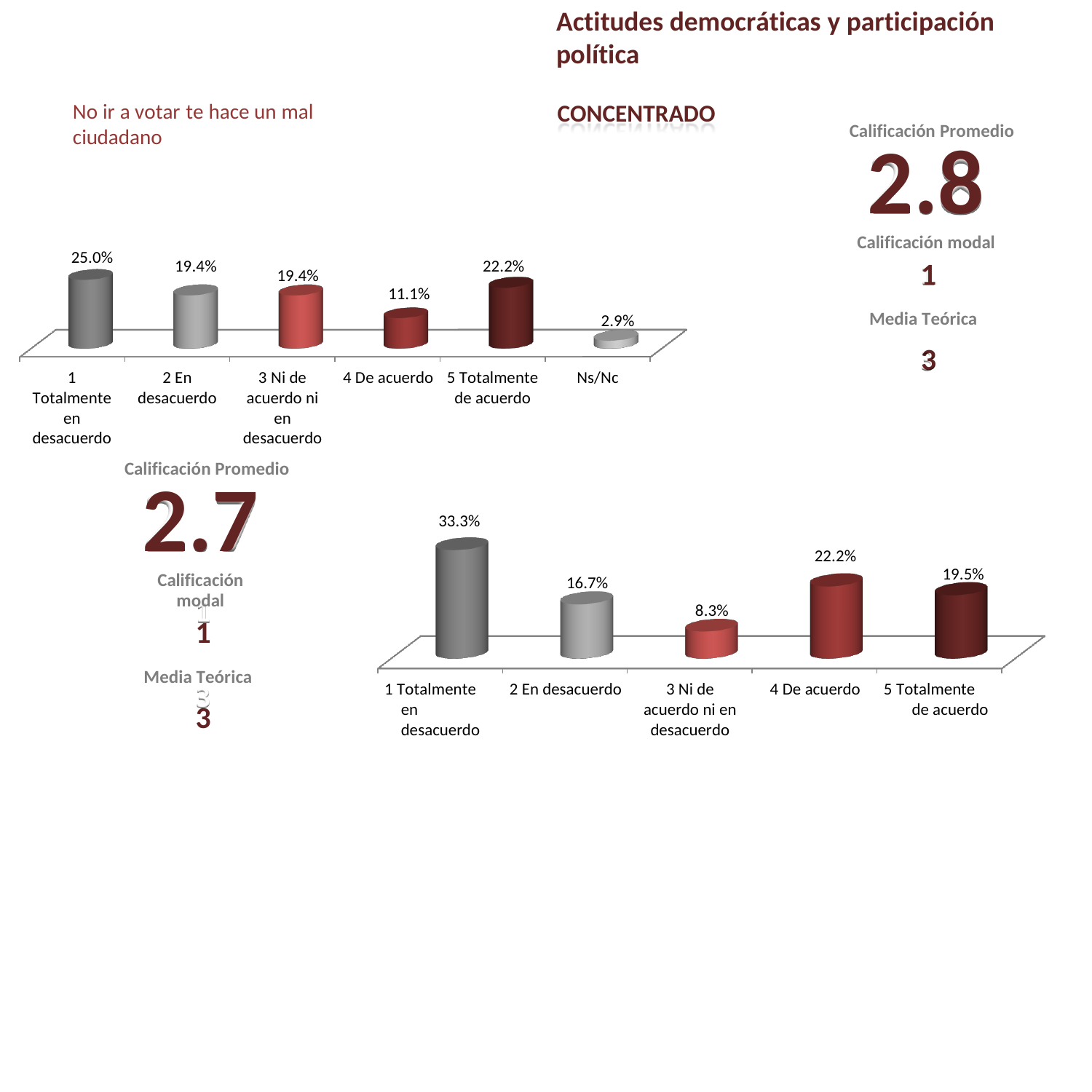

Actitudes democráticas y participación política
CONCENTRADO
No ir a votar te hace un mal ciudadano

Calificación Promedio
2.8
Calificación modal
1

Media Teórica

3

25.0%

22.2%
19.4%
19.4%
11.1%
2.9%

1 Totalmente en desacuerdo
3 Ni de acuerdo ni en desacuerdo
2 En
desacuerdo
4 De acuerdo
5 Totalmente
de acuerdo
Ns/Nc

Calificación Promedio
2.7
Calificación modal
1

Media Teórica

3

33.3%
22.2%
19.5%
16.7%

8.3%

3 Ni de acuerdo ni en desacuerdo
1 Totalmente en desacuerdo
5 Totalmente de acuerdo
2 En desacuerdo
4 De acuerdo